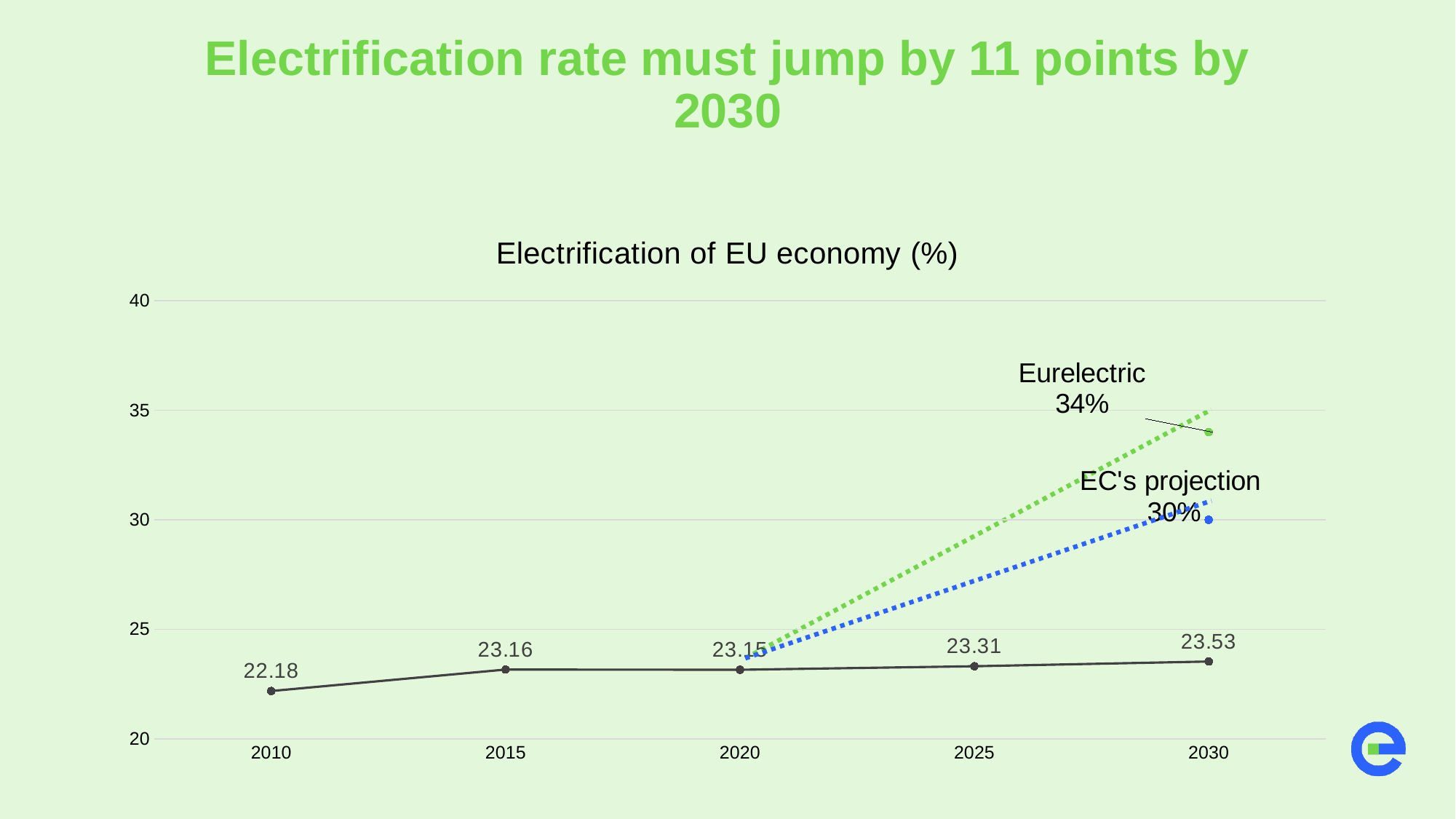

Electrification rate must jump by 11 points by 2030

### Chart: Electrification of EU economy (%)

| Category | Electrification (%) | EC's projection  30% | Eurelectric 34% |  |
|---|---|---|---|---|
| 2010 | 22.18 | None | None | None |
| 2015 | 23.16 | None | None | None |
| 2020 | 23.15 | None | None | None |
| 2025 | 23.310000000000002 | None | None | None |
| 2030 | 23.52636363636364 | 30.0 | 34.0 | None |